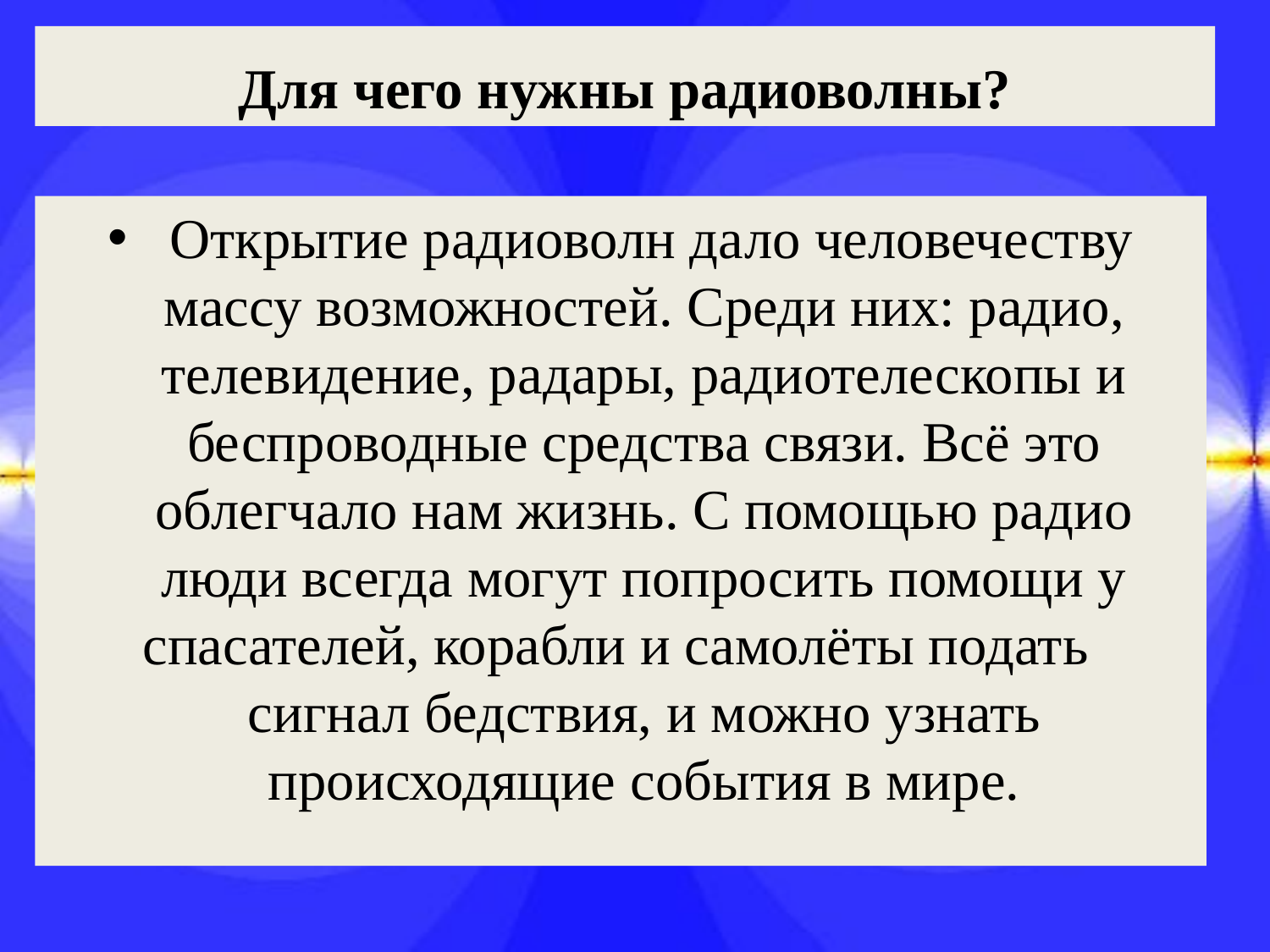

# Для чего нужны радиоволны?
 Открытие радиоволн дало человечеству массу возможностей. Среди них: радио, телевидение, радары, радиотелескопы и беспроводные средства связи. Всё это облегчало нам жизнь. С помощью радио люди всегда могут попросить помощи у спасателей, корабли и самолёты подать     сигнал бедствия, и можно узнать происходящие события в мире.